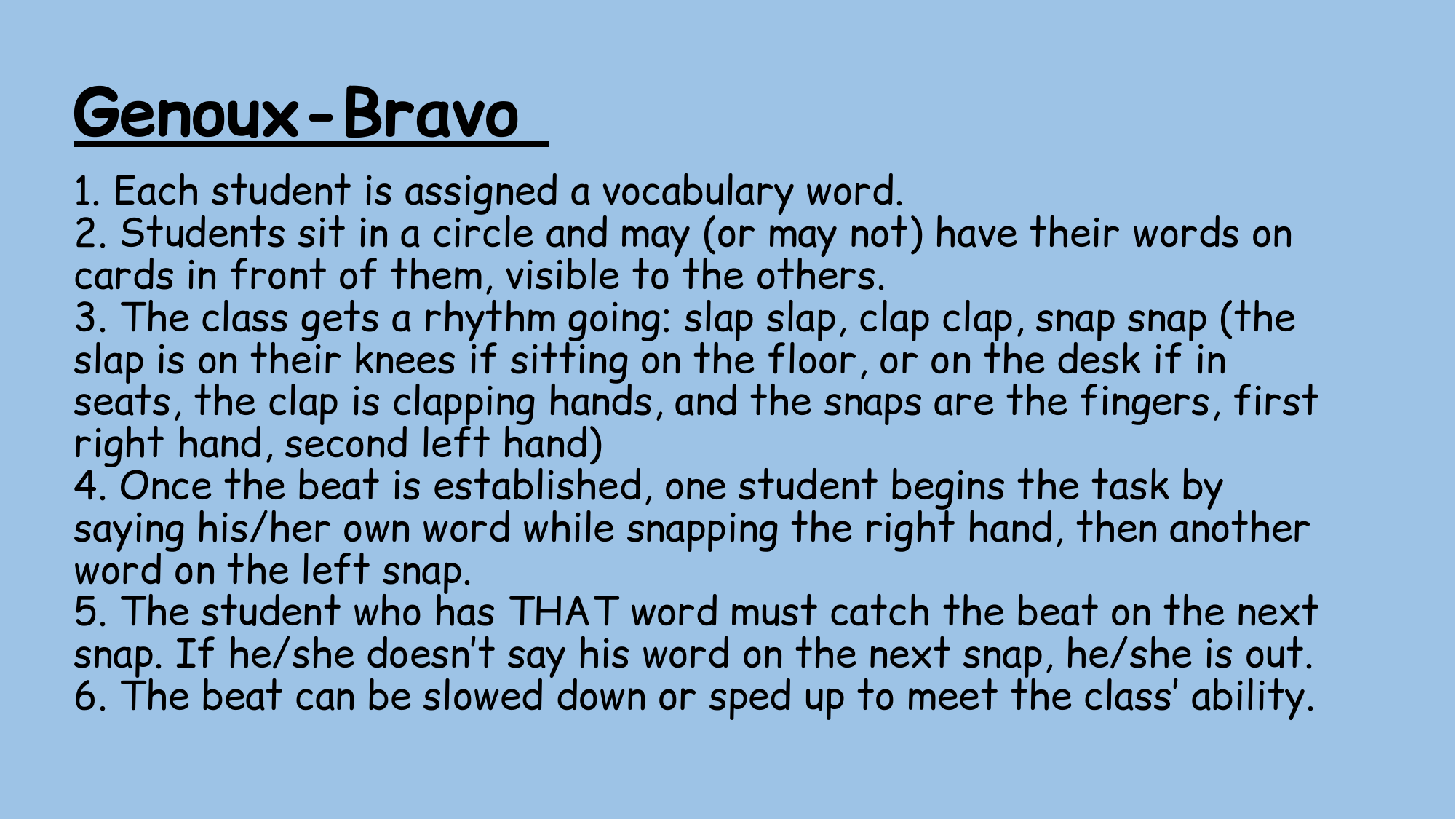

# Genoux-Bravo
1. Each student is assigned a vocabulary word.
2. Students sit in a circle and may (or may not) have their words on cards in front of them, visible to the others.
3. The class gets a rhythm going: slap slap, clap clap, snap snap (the slap is on their knees if sitting on the floor, or on the desk if in seats, the clap is clapping hands, and the snaps are the fingers, first right hand, second left hand)
4. Once the beat is established, one student begins the task by saying his/her own word while snapping the right hand, then another word on the left snap.
5. The student who has THAT word must catch the beat on the next snap. If he/she doesn’t say his word on the next snap, he/she is out.
6. The beat can be slowed down or sped up to meet the class’ ability.